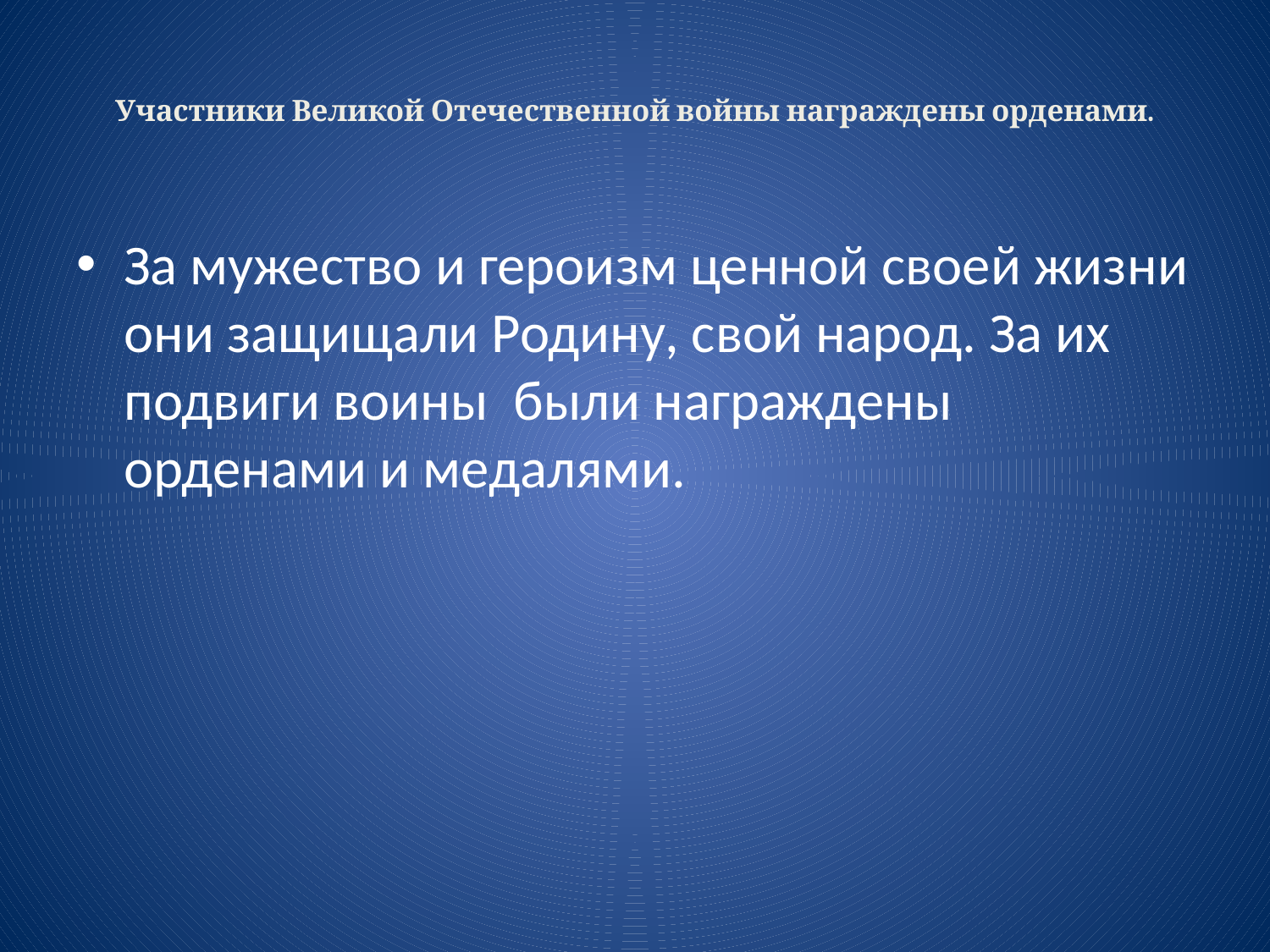

# Участники Великой Отечественной войны награждены орденами.
За мужество и героизм ценной своей жизни они защищали Родину, свой народ. За их подвиги воины  были награждены орденами и медалями.